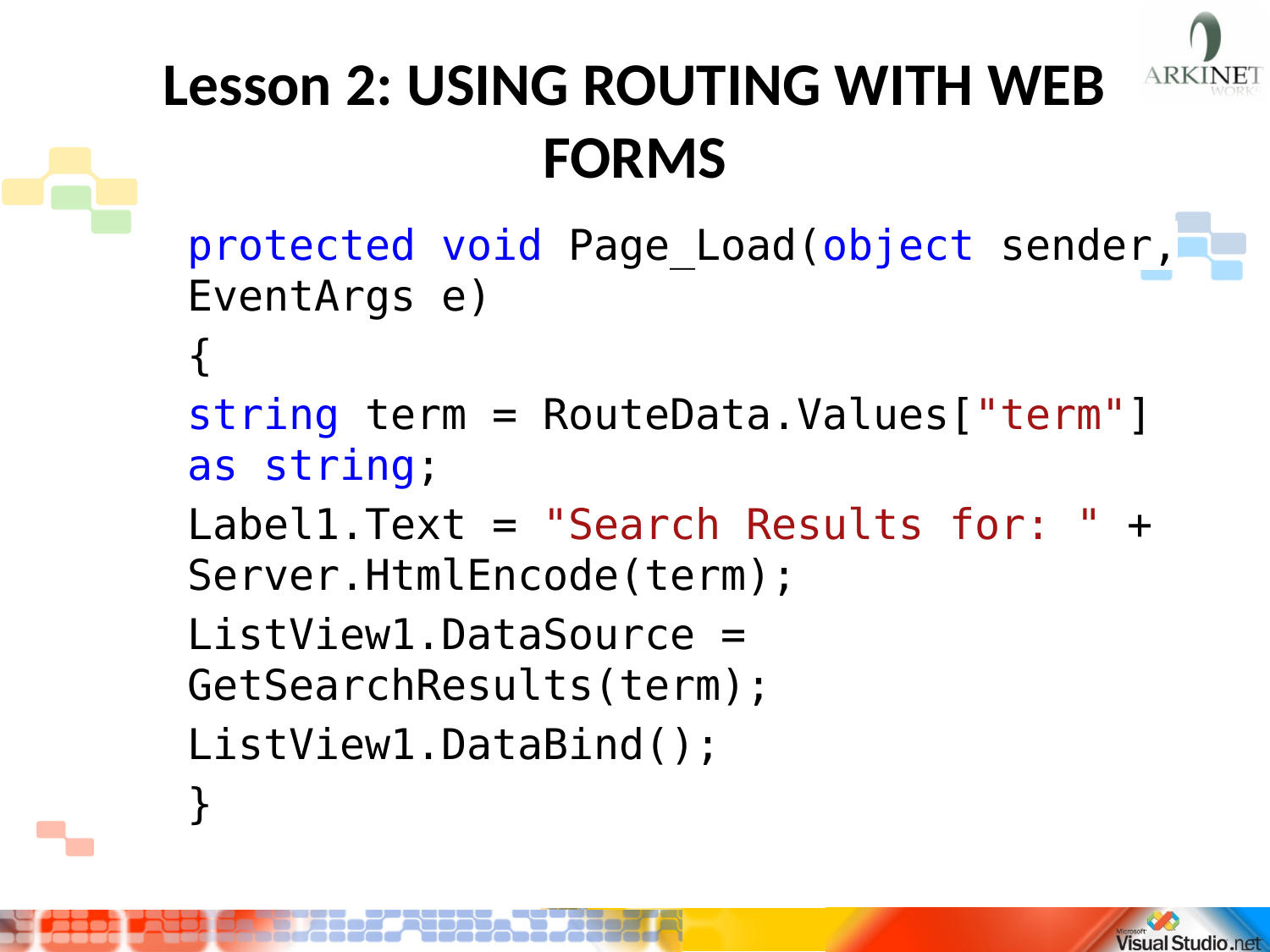

# Lesson 2: USING ROUTING WITH WEB FORMS
protected void Page_Load(object sender, EventArgs e)
{
string term = RouteData.Values["term"] as string;
Label1.Text = "Search Results for: " + Server.HtmlEncode(term);
ListView1.DataSource = GetSearchResults(term);
ListView1.DataBind();
}